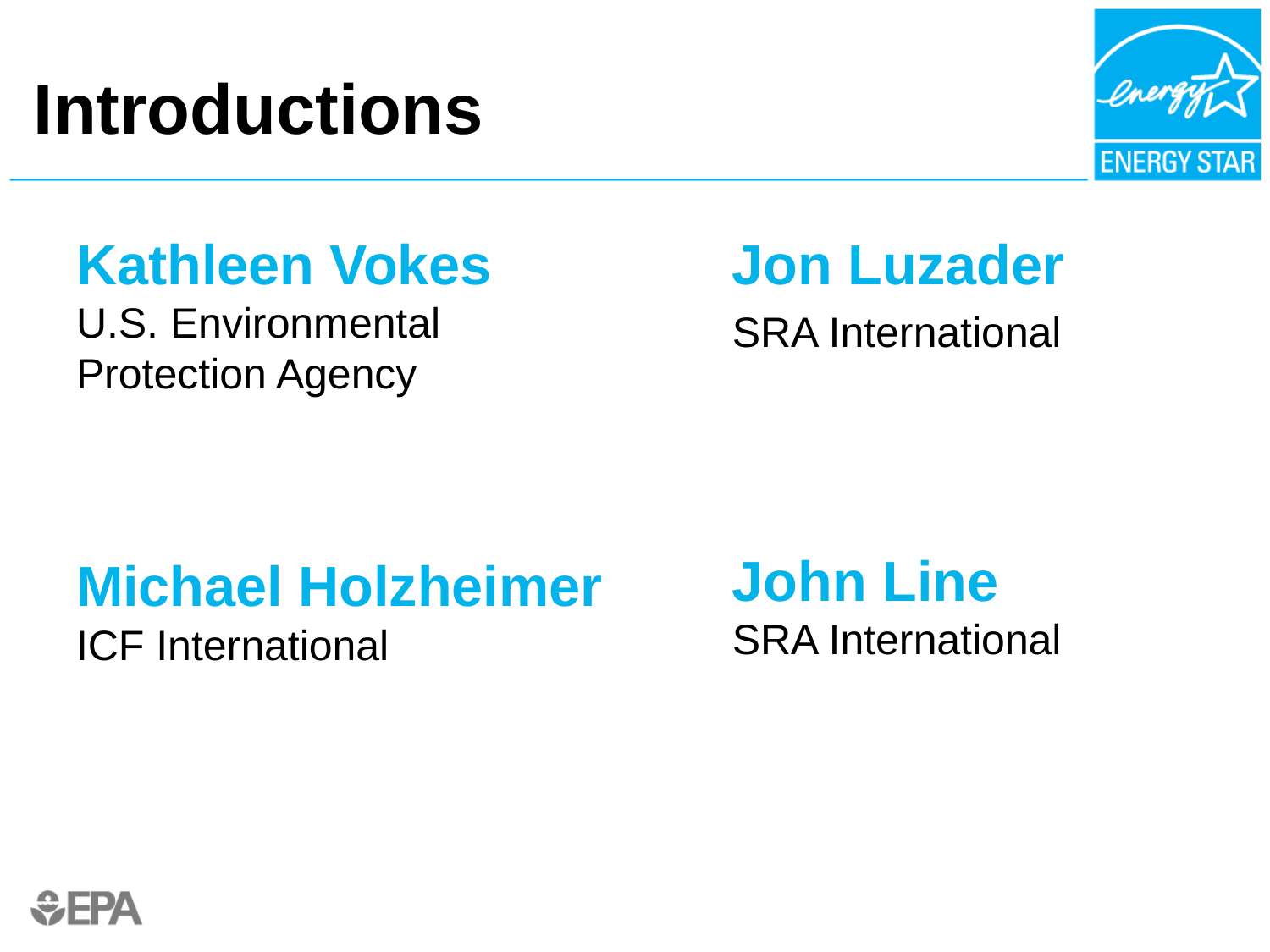

# Introductions
Kathleen Vokes
U.S. Environmental Protection Agency

Michael Holzheimer
ICF International

Jon Luzader
SRA International

John Line
SRA International